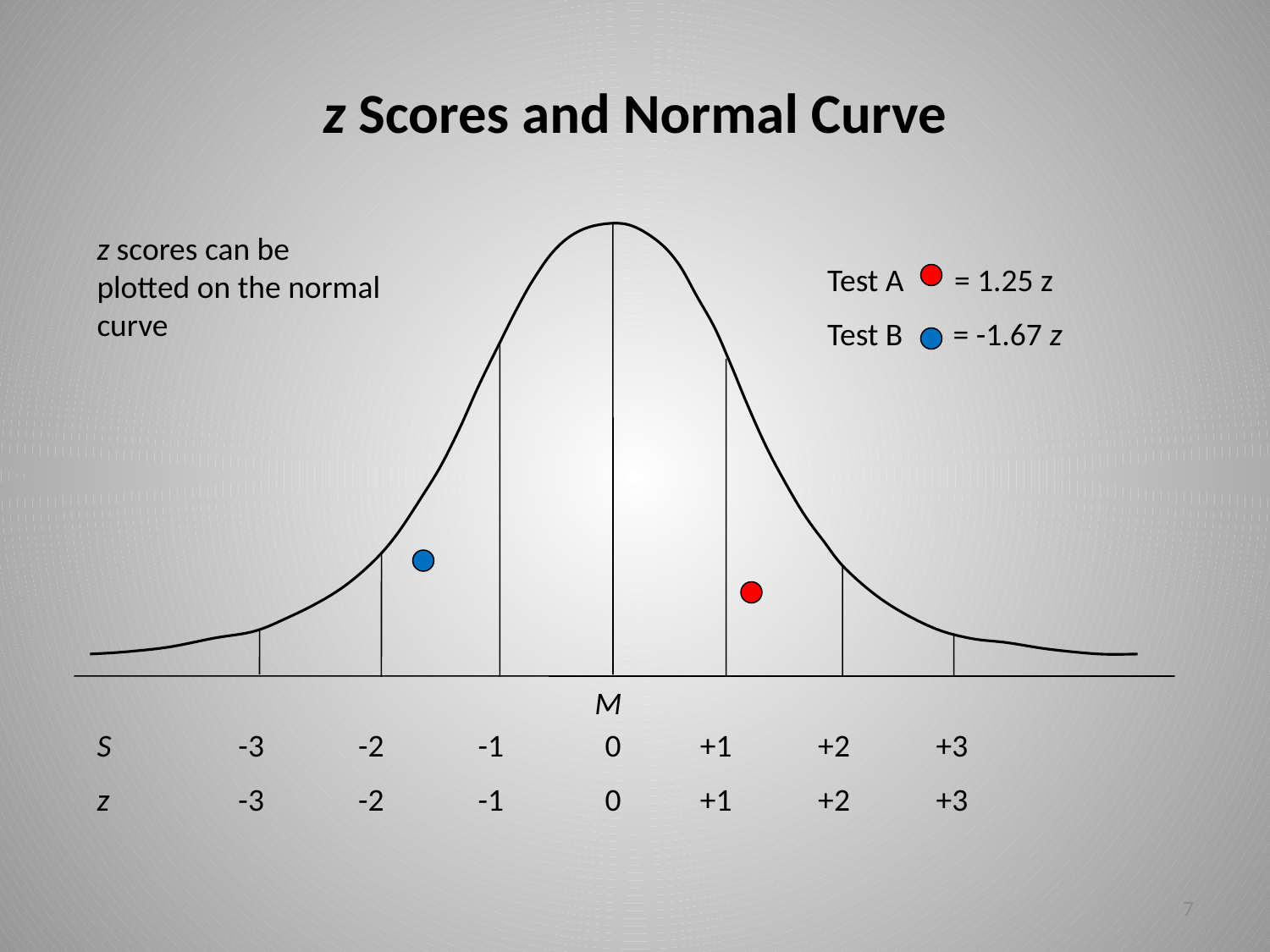

# z Scores and Normal Curve

z scores can be plotted on the normal curve

Test A       = 1.25 z
Test B       = -1.67 z

M
S	  -3	 -2	-1	0           +1            +2            +3
z	  -3	 -2	-1	0           +1            +2            +3
7